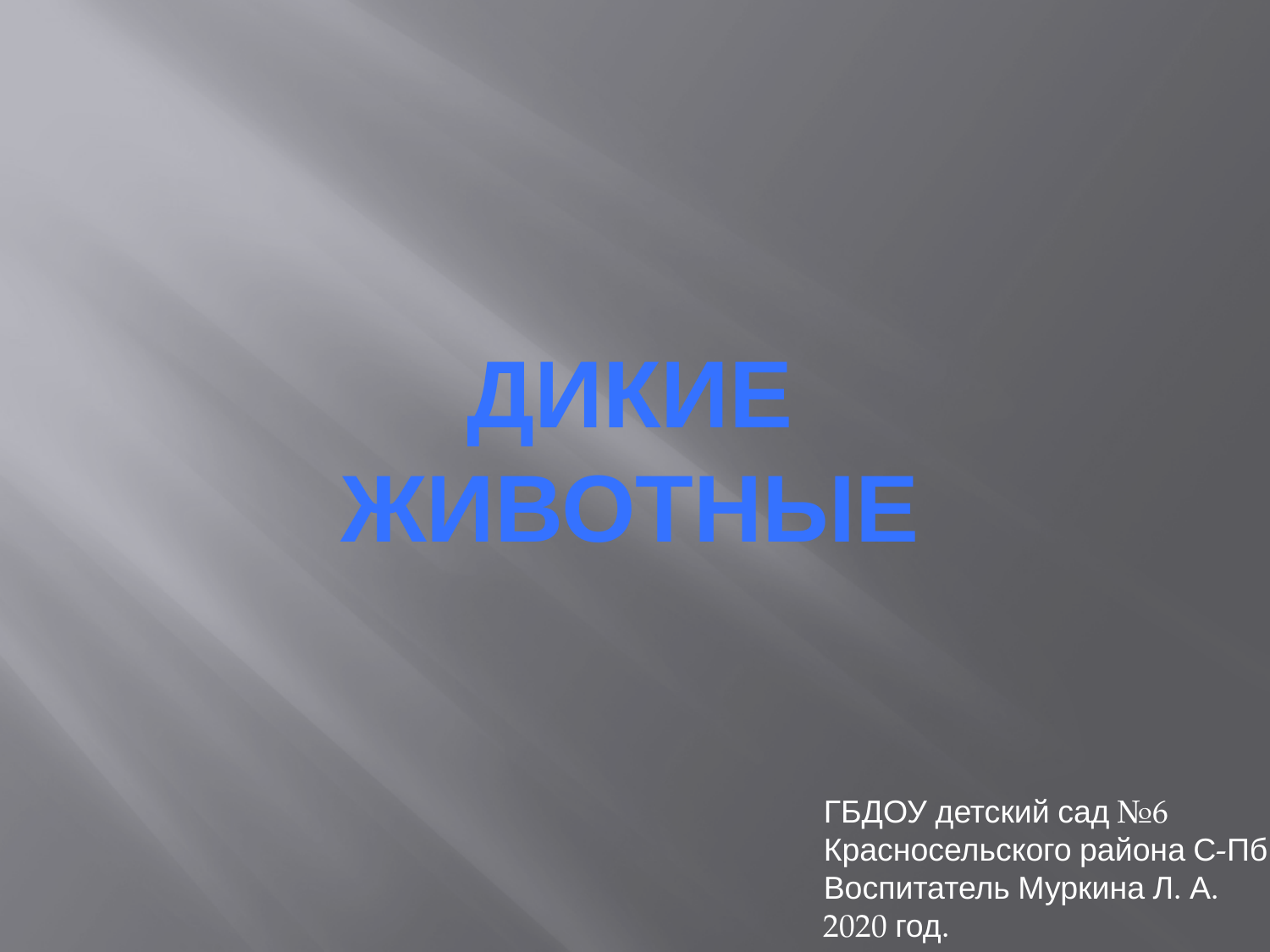

Дикие
животные
ГБДОУ детский сад №6
Красносельского района С-Пб
Воспитатель Муркина Л. А.
2020 год.